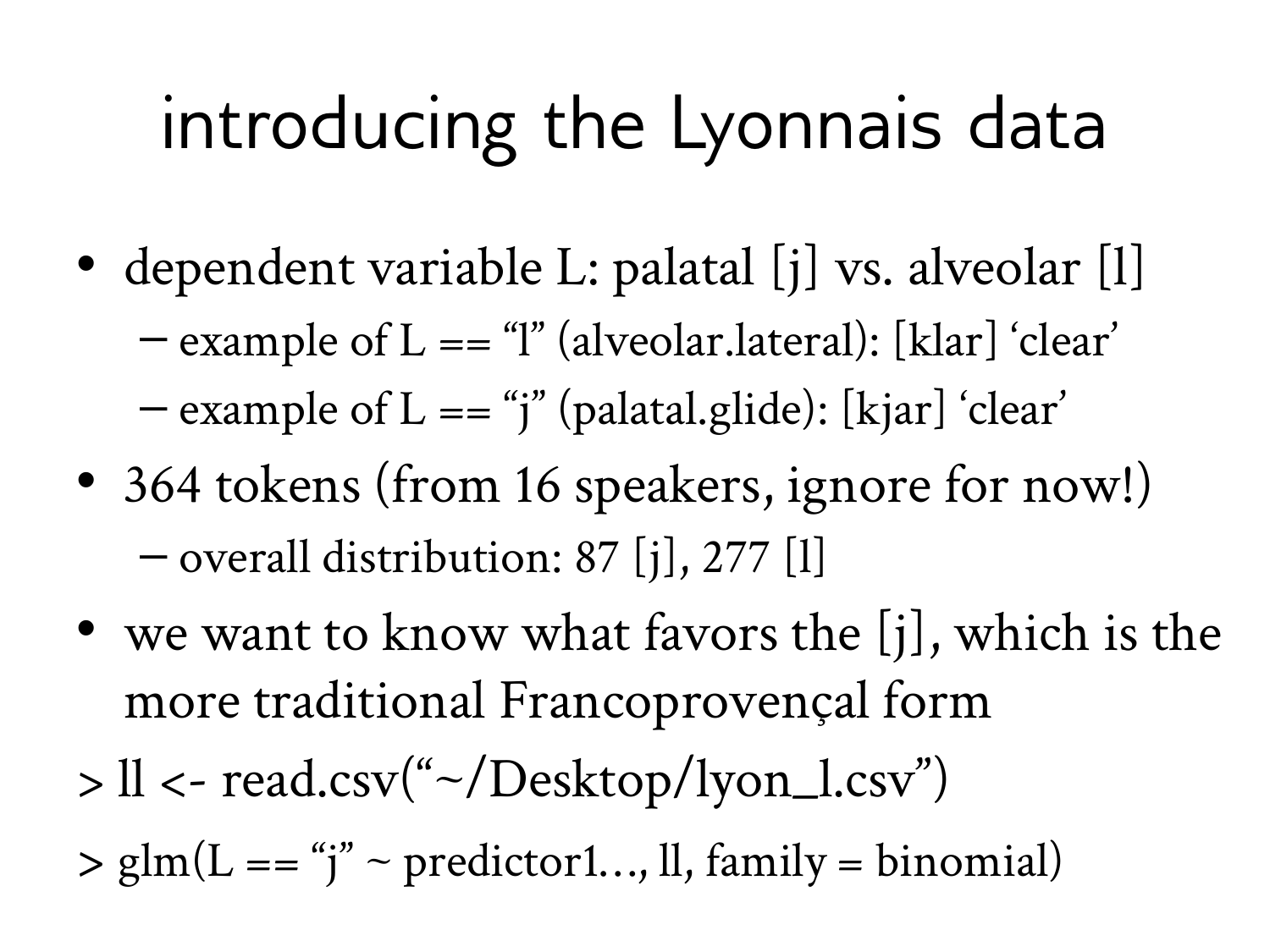

# introducing the Lyonnais data
dependent variable L: palatal [j] vs. alveolar [l]
example of L == “l” (alveolar.lateral): [klar] ‘clear’
example of L == “j” (palatal.glide): [kjar] ‘clear’
364 tokens (from 16 speakers, ignore for now!)
overall distribution: 87 [j], 277 [l]
we want to know what favors the [j], which is the more traditional Francoprovençal form
> ll <- read.csv(“~/Desktop/lyon_l.csv”)
> glm(L == “j” ~ predictor1…, ll, family = binomial)